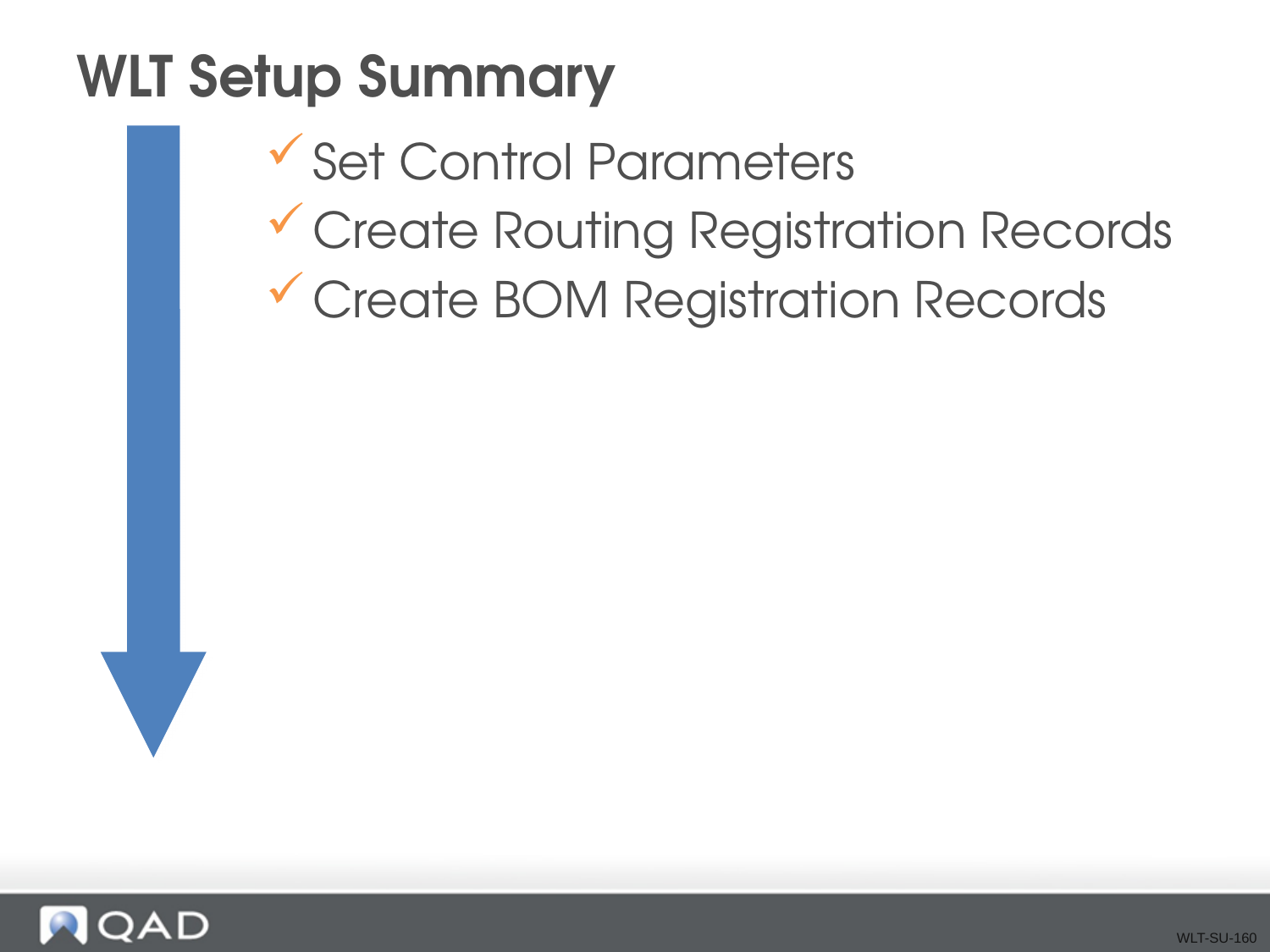

# WLT Setup Summary
Set Control Parameters
Create Routing Registration Records
Create BOM Registration Records

WLT-SU-160